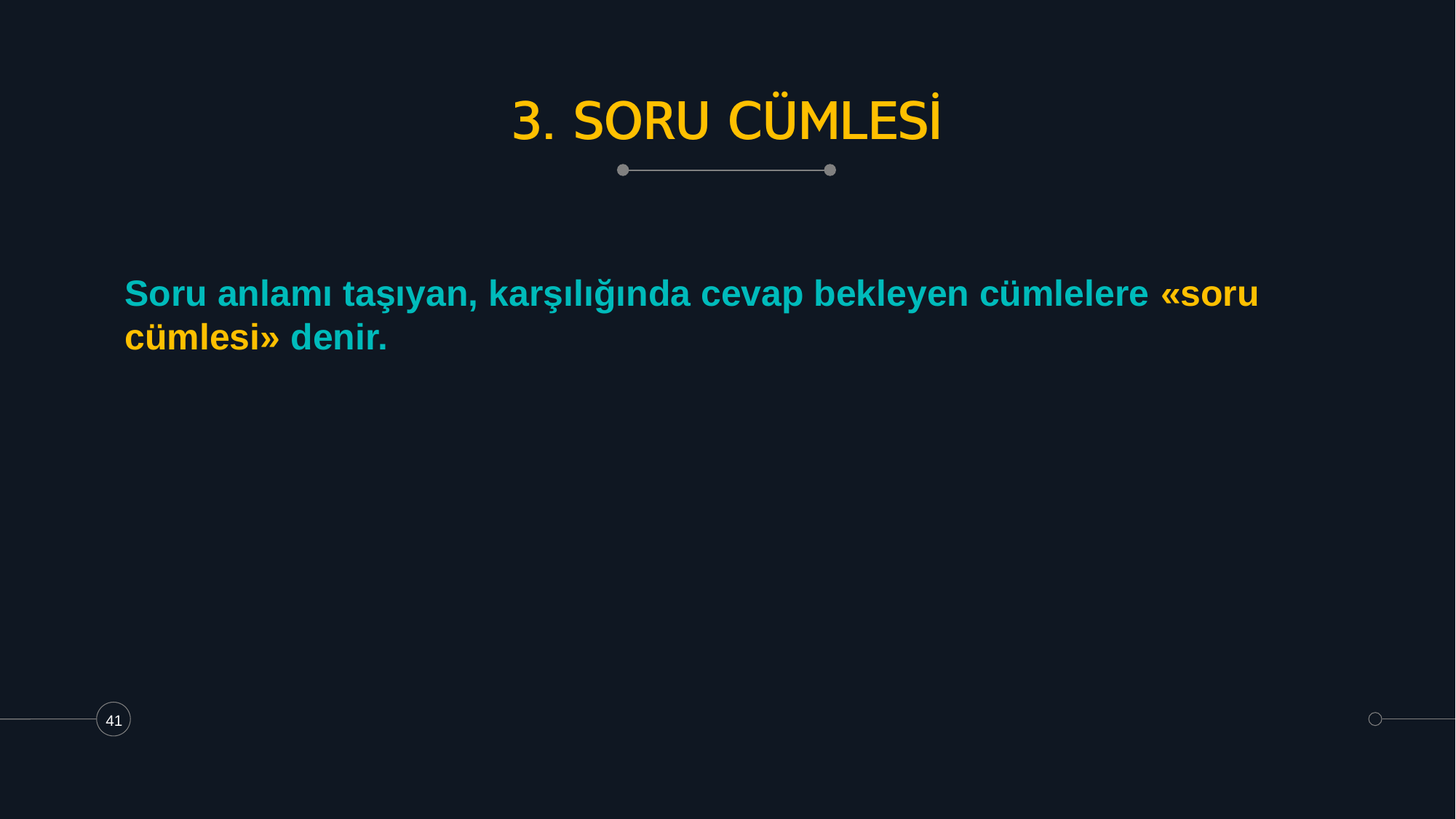

# 3. SORU CÜMLESİ
Soru anlamı taşıyan, karşılığında cevap bekleyen cümlelere «soru cümlesi» denir.
41